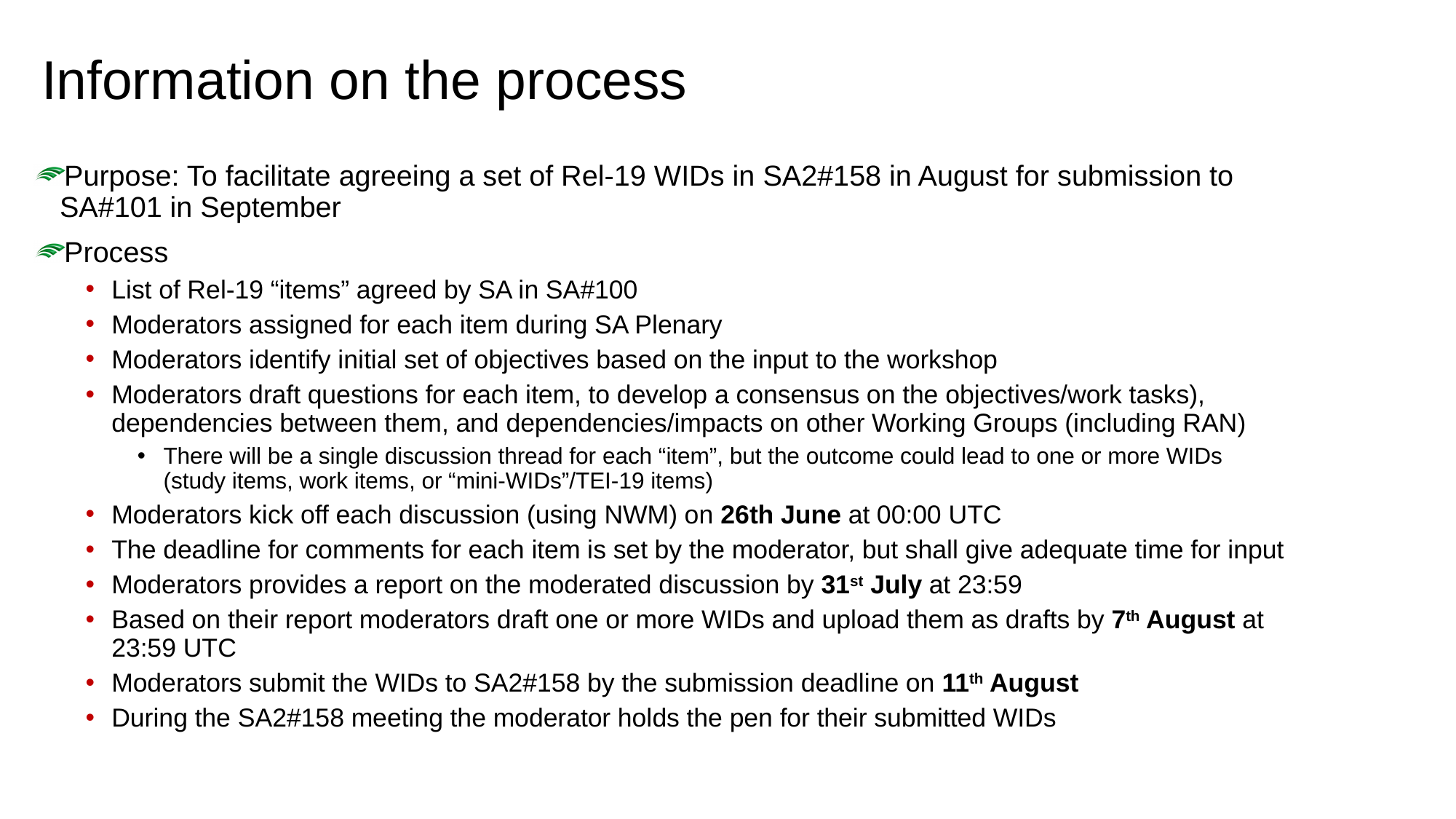

# Information on the process
Purpose: To facilitate agreeing a set of Rel-19 WIDs in SA2#158 in August for submission to SA#101 in September
Process
List of Rel-19 “items” agreed by SA in SA#100
Moderators assigned for each item during SA Plenary
Moderators identify initial set of objectives based on the input to the workshop
Moderators draft questions for each item, to develop a consensus on the objectives/work tasks), dependencies between them, and dependencies/impacts on other Working Groups (including RAN)
There will be a single discussion thread for each “item”, but the outcome could lead to one or more WIDs (study items, work items, or “mini-WIDs”/TEI-19 items)
Moderators kick off each discussion (using NWM) on 26th June at 00:00 UTC
The deadline for comments for each item is set by the moderator, but shall give adequate time for input
Moderators provides a report on the moderated discussion by 31st July at 23:59
Based on their report moderators draft one or more WIDs and upload them as drafts by 7th August at 23:59 UTC
Moderators submit the WIDs to SA2#158 by the submission deadline on 11th August
During the SA2#158 meeting the moderator holds the pen for their submitted WIDs